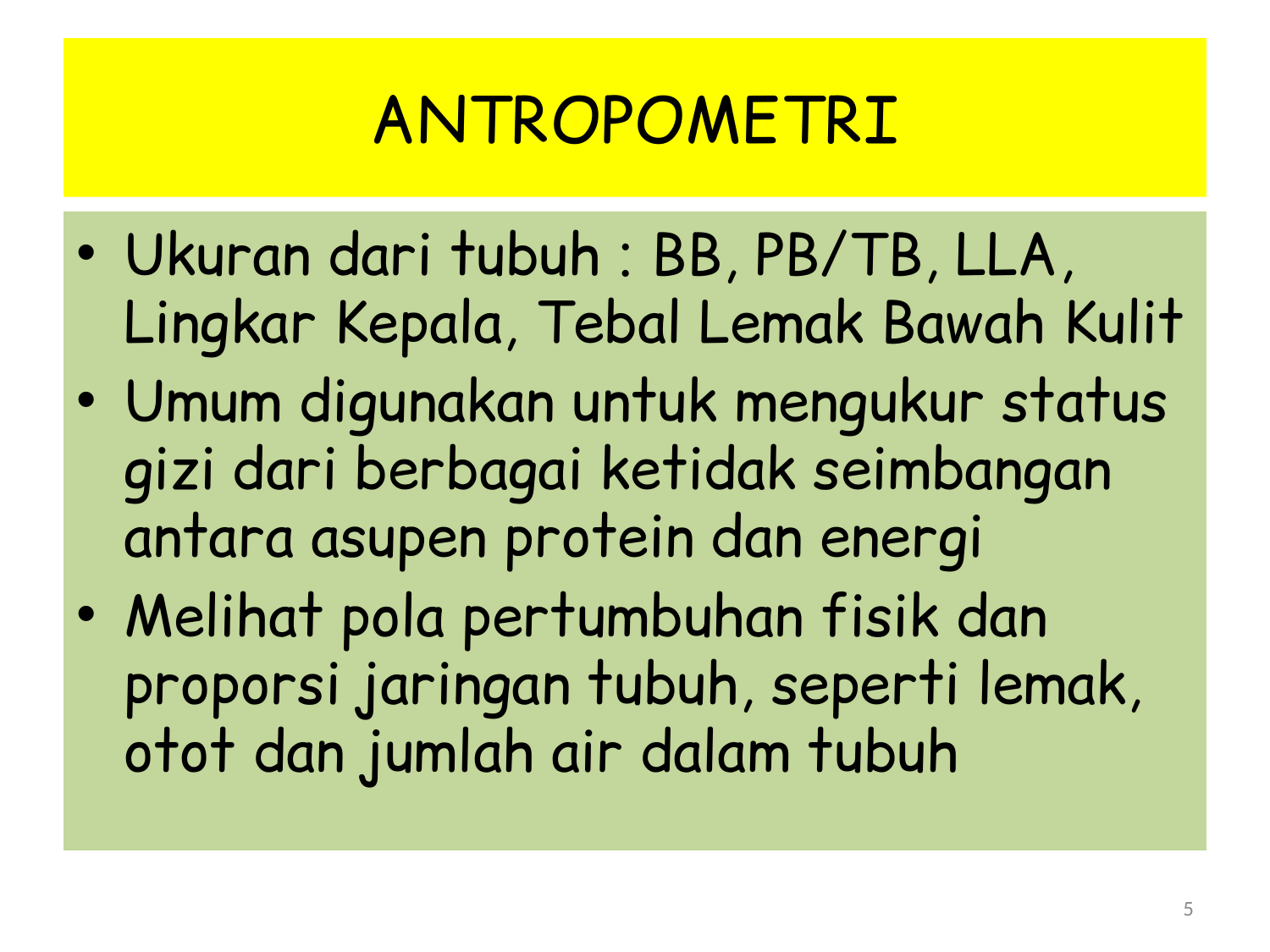

# ANTROPOMETRI
Ukuran dari tubuh : BB, PB/TB, LLA, Lingkar Kepala, Tebal Lemak Bawah Kulit
Umum digunakan untuk mengukur status gizi dari berbagai ketidak seimbangan antara asupen protein dan energi
Melihat pola pertumbuhan fisik dan proporsi jaringan tubuh, seperti lemak, otot dan jumlah air dalam tubuh
5